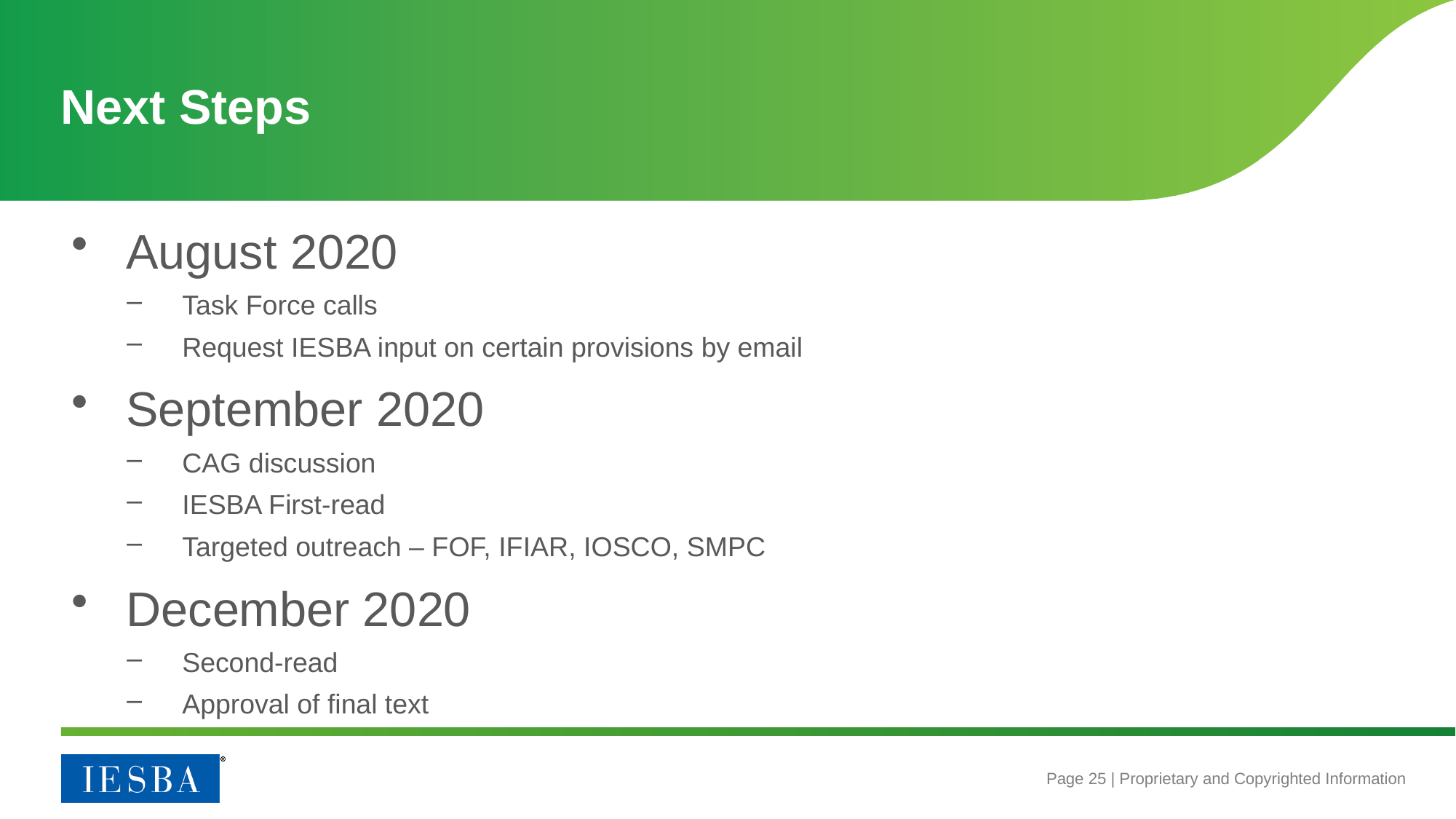

# Next Steps
August 2020
Task Force calls
Request IESBA input on certain provisions by email
September 2020
CAG discussion
IESBA First-read
Targeted outreach – FOF, IFIAR, IOSCO, SMPC
December 2020
Second-read
Approval of final text